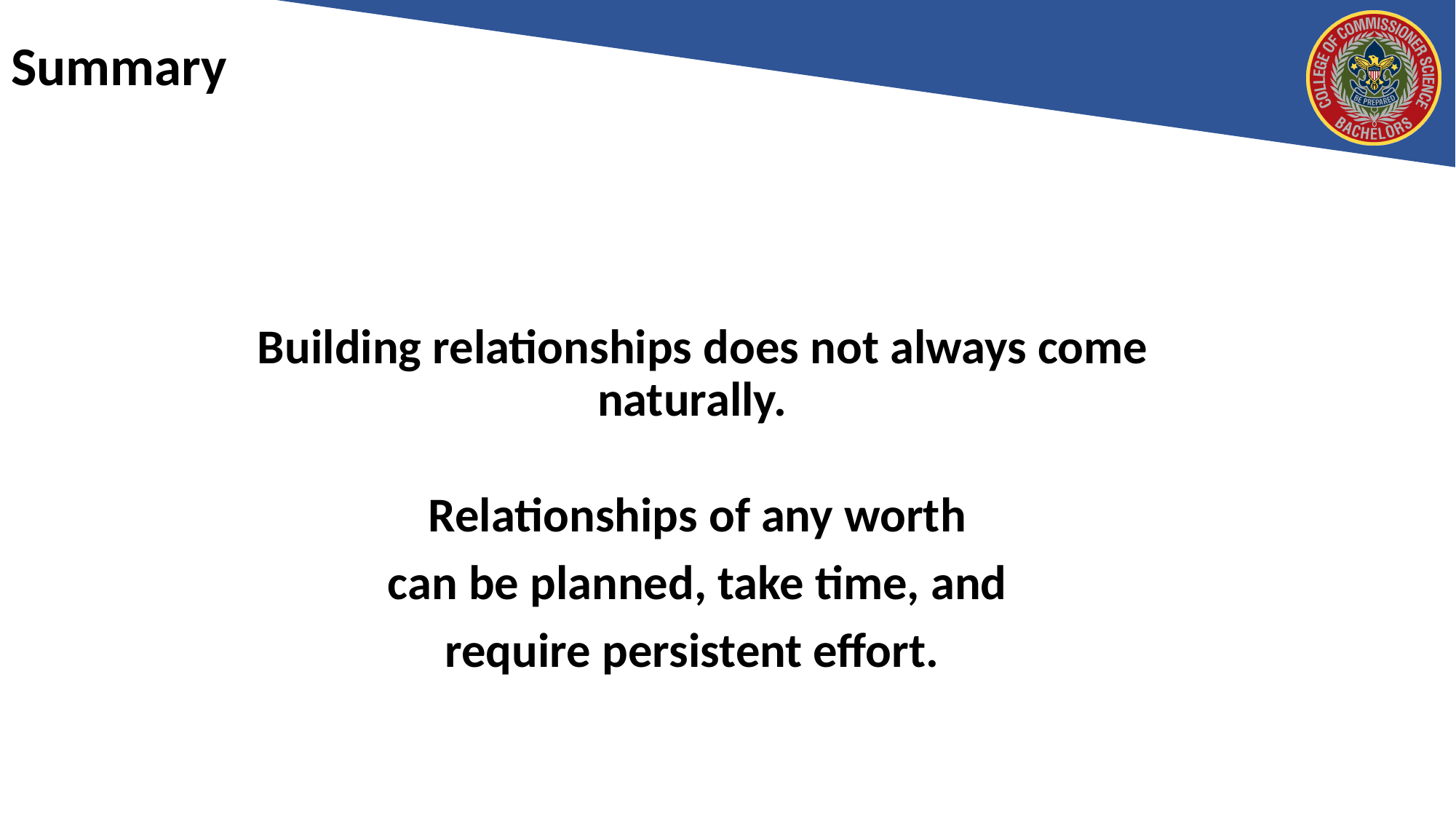

# Summary
Building relationships does not always come naturally.

Relationships of any worth
can be planned, take time, and
require persistent effort.